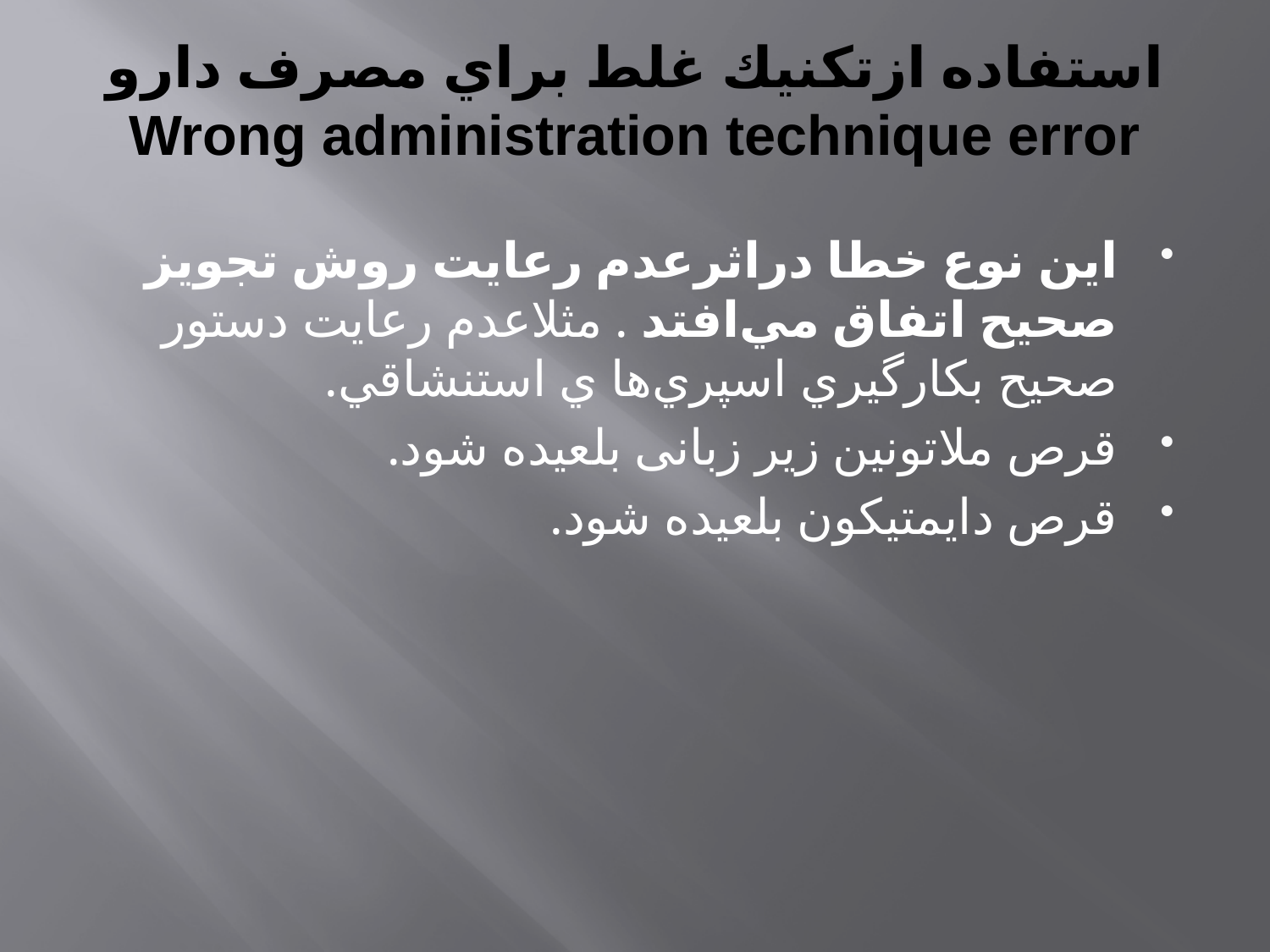

# اﺳﺘﻔﺎده ازﺗﻜﻨﻴﻚ ﻏﻠﻂ ﺑﺮاي ﻣﺼﺮف دارو Wrong administration technique error
اﻳﻦ ﻧﻮع ﺧﻄﺎ دراﺛﺮﻋﺪم رﻋﺎﻳﺖ روش ﺗﺠﻮﻳﺰ ﺻﺤﻴﺢ اﺗﻔﺎق ﻣﻲاﻓﺘﺪ . ﻣﺜﻼﻋﺪم رﻋﺎﻳﺖ دﺳﺘﻮر ﺻﺤﻴﺢ ﺑﻜﺎرﮔﻴﺮي اﺳﭙﺮيﻫﺎ ي اﺳﺘﻨﺸﺎﻗﻲ.
قرص ملاتونین زیر زبانی بلعیده شود.
قرص دایمتیکون بلعیده شود.